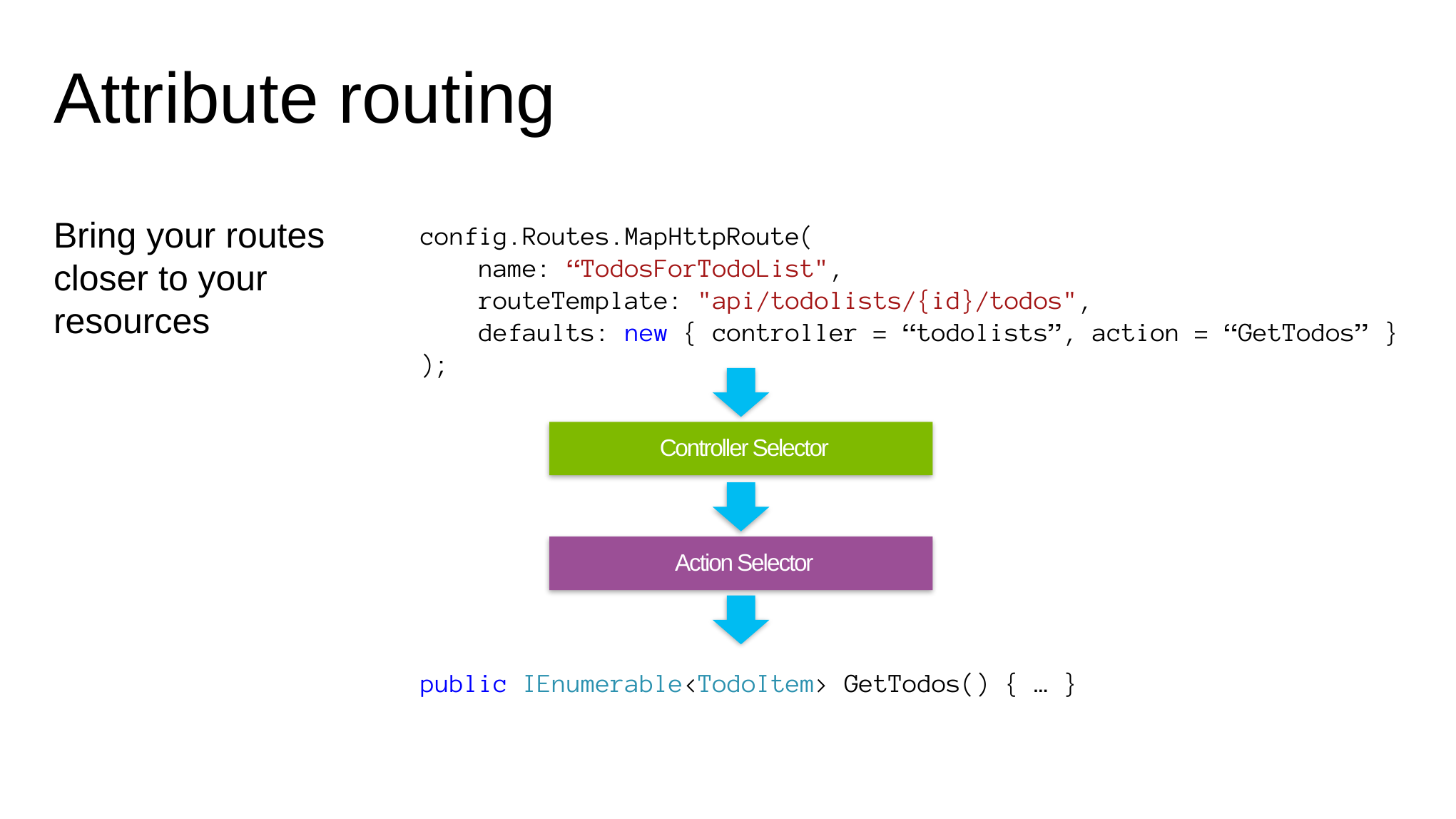

# Attribute routing
Bring your routes closer to your resources

config.Routes.MapHttpRoute(
    name: “TodosForTodoList",
    routeTemplate: "api/todolists/{id}/todos",
    defaults: new { controller = “todolists”, action = “GetTodos” }
);

Controller Selector

Action Selector

public IEnumerable<TodoItem> GetTodos() { … }